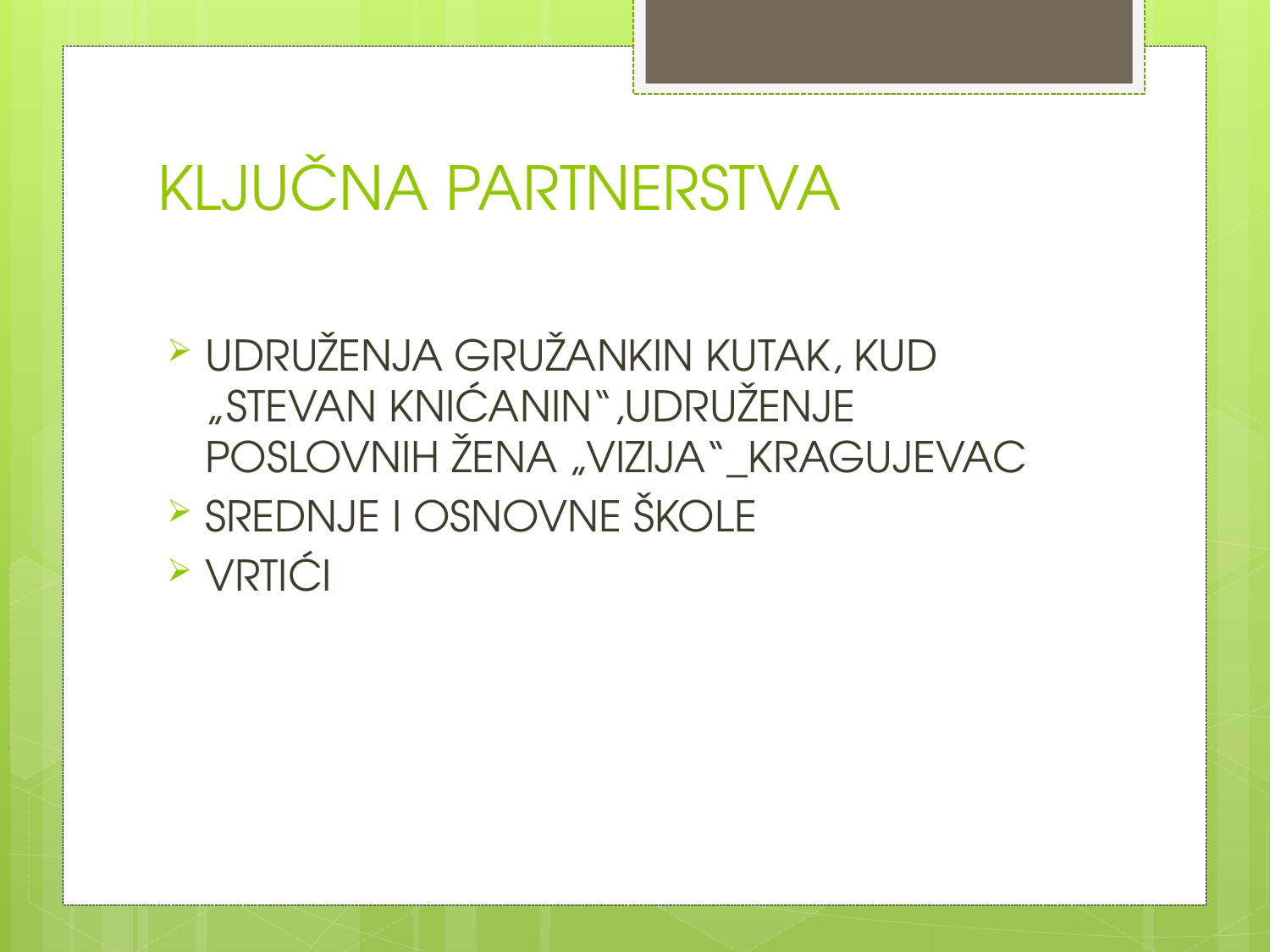

# KLJUČNA PARTNERSTVA
UDRUŽENJA GRUŽANKIN KUTAK, KUD „STEVAN KNIĆANIN“,UDRUŽENJE POSLOVNIH ŽENA „VIZIJA“_KRAGUJEVAC
SREDNJE I OSNOVNE ŠKOLE
VRTIĆI